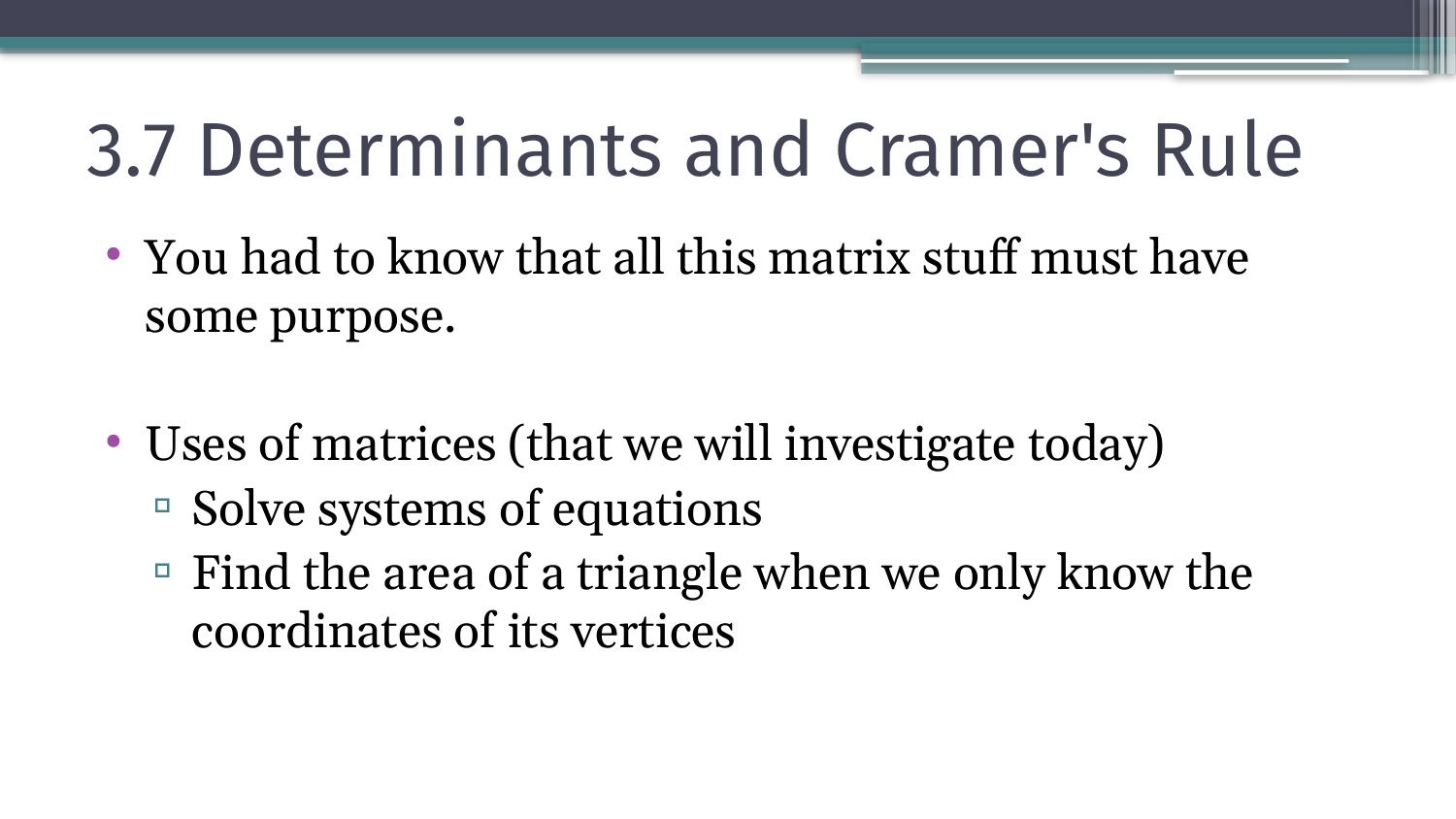

# 3.7 Determinants and Cramer's Rule
You had to know that all this matrix stuff must have some purpose.

Uses of matrices (that we will investigate today)
Solve systems of equations
Find the area of a triangle when we only know the coordinates of its vertices